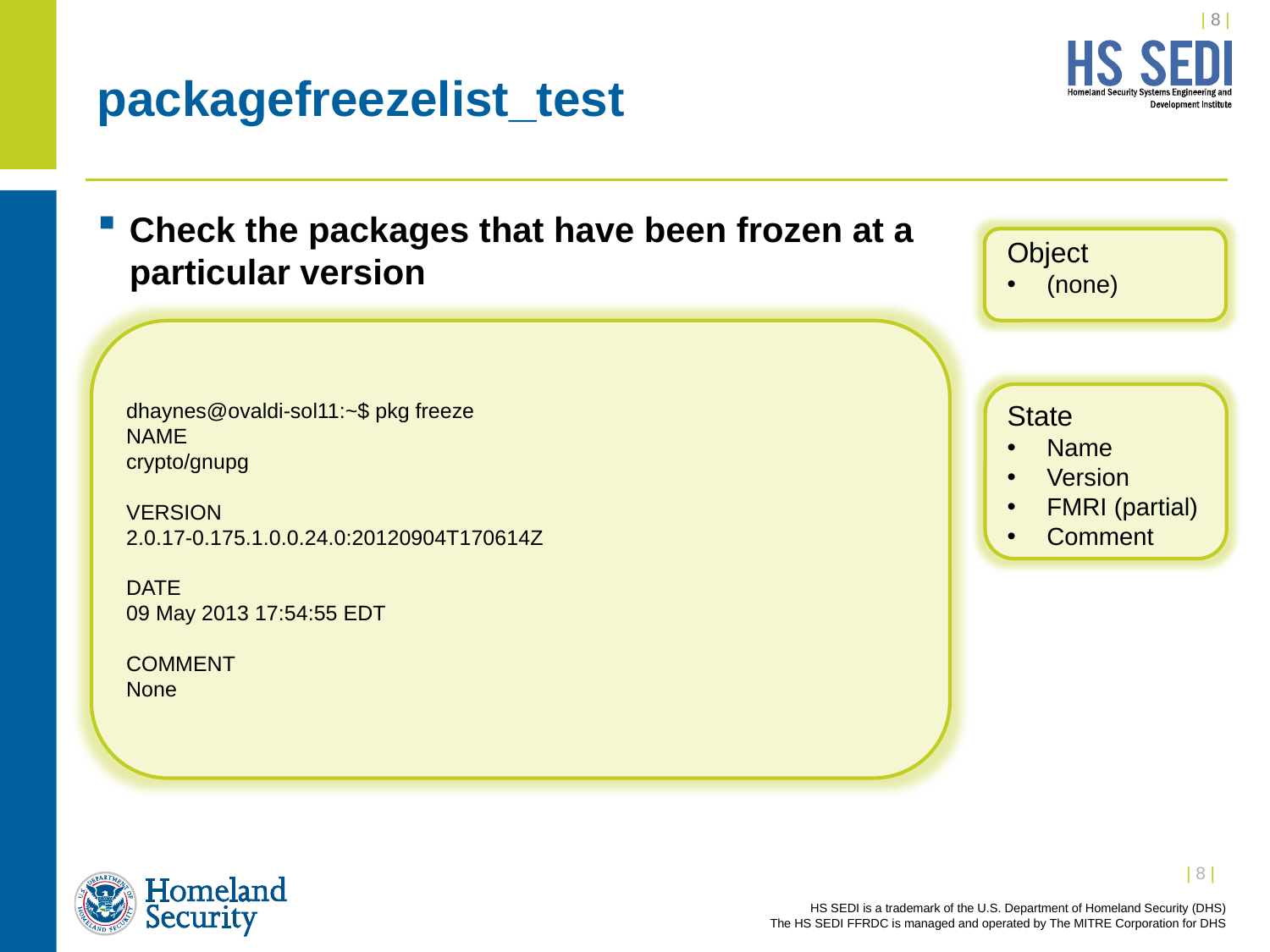

| 8 |
# packagefreezelist_test
Check the packages that have been frozen at a particular version

Object
(none)
dhaynes@ovaldi-sol11:~$ pkg freeze
NAME
crypto/gnupg

VERSION
2.0.17-0.175.1.0.0.24.0:20120904T170614Z

DATE
09 May 2013 17:54:55 EDT

COMMENT
None

State
Name
Version
FMRI (partial)
Comment
| 8 |